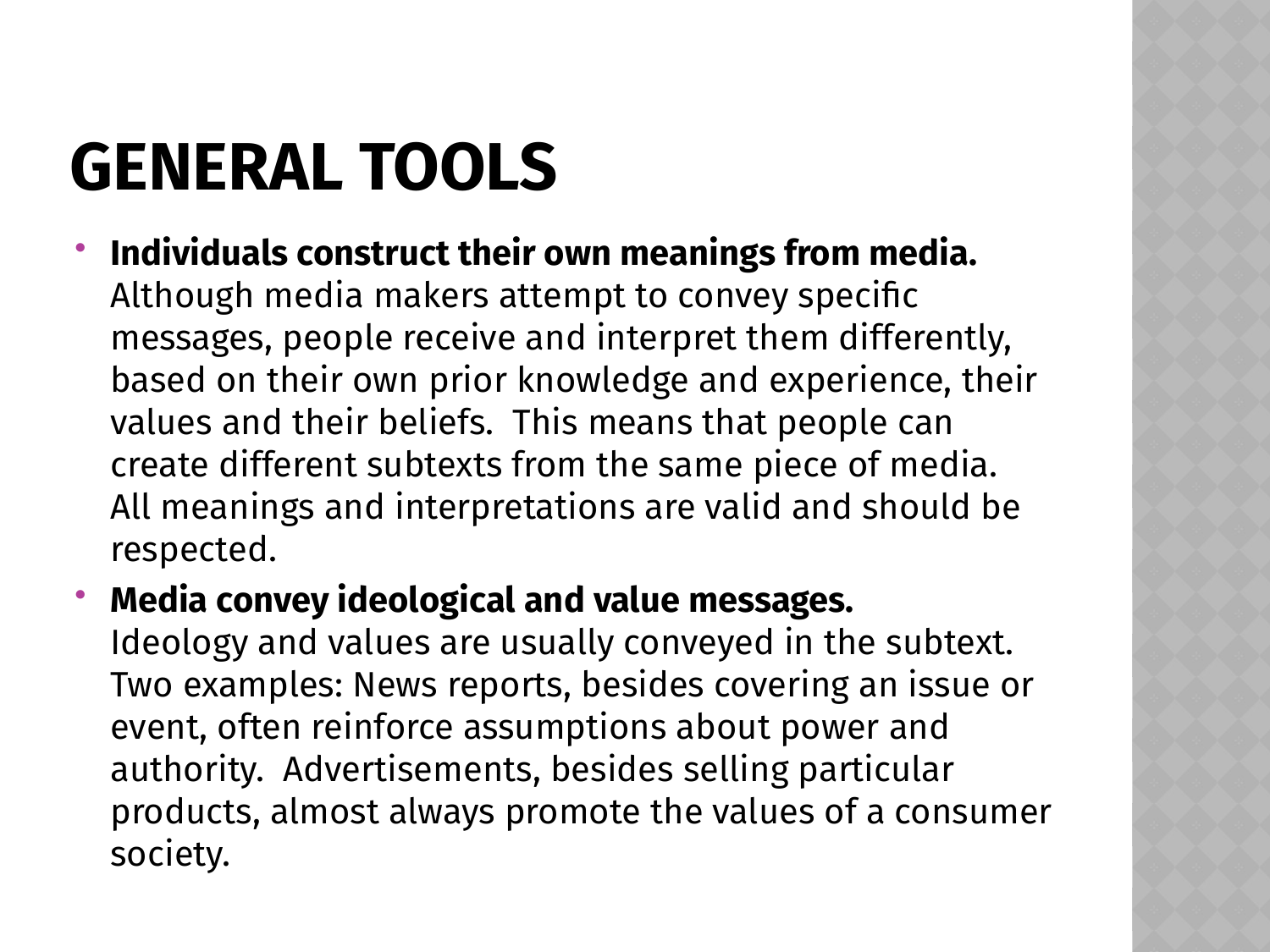

# General Tools
Individuals construct their own meanings from media.   
Although media makers attempt to convey specific messages, people receive and interpret them differently, based on their own prior knowledge and experience, their values and their beliefs.  This means that people can create different subtexts from the same piece of media.  All meanings and interpretations are valid and should be respected.
Media convey ideological and value messages.   
Ideology and values are usually conveyed in the subtext.  Two examples: News reports, besides covering an issue or event, often reinforce assumptions about power and authority.  Advertisements, besides selling particular products, almost always promote the values of a consumer society.